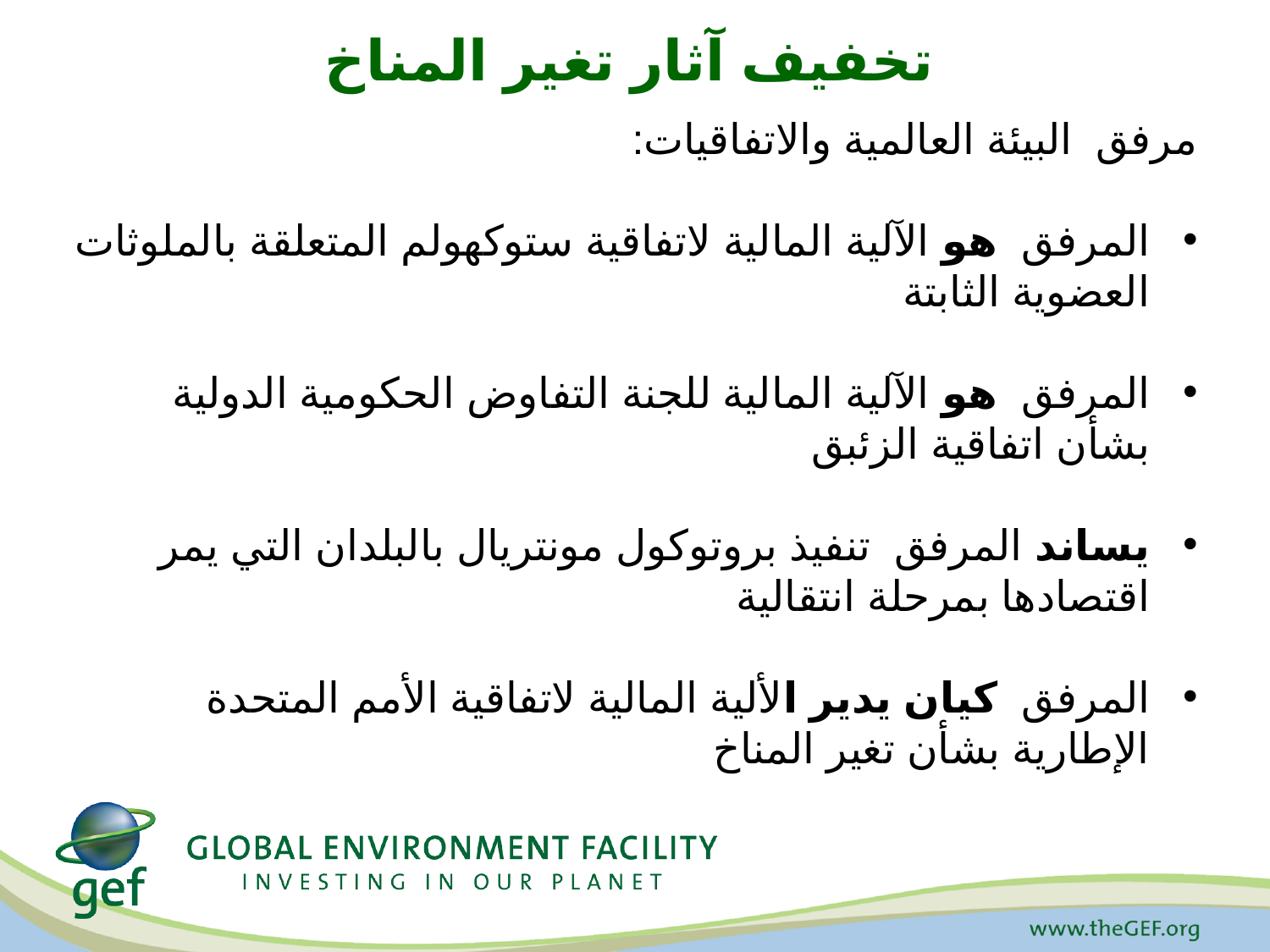

# تخفيف آثار تغير المناخ
مرفق  البيئة العالمية والاتفاقيات:

المرفق  هو الآلية المالية لاتفاقية ستوكهولم المتعلقة بالملوثات العضوية الثابتة

المرفق  هو الآلية المالية للجنة التفاوض الحكومية الدولية بشأن اتفاقية الزئبق

يساند المرفق  تنفيذ بروتوكول مونتريال بالبلدان التي يمر اقتصادها بمرحلة انتقالية
المرفق  كيان يدير الألية المالية لاتفاقية الأمم المتحدة الإطارية بشأن تغير المناخ